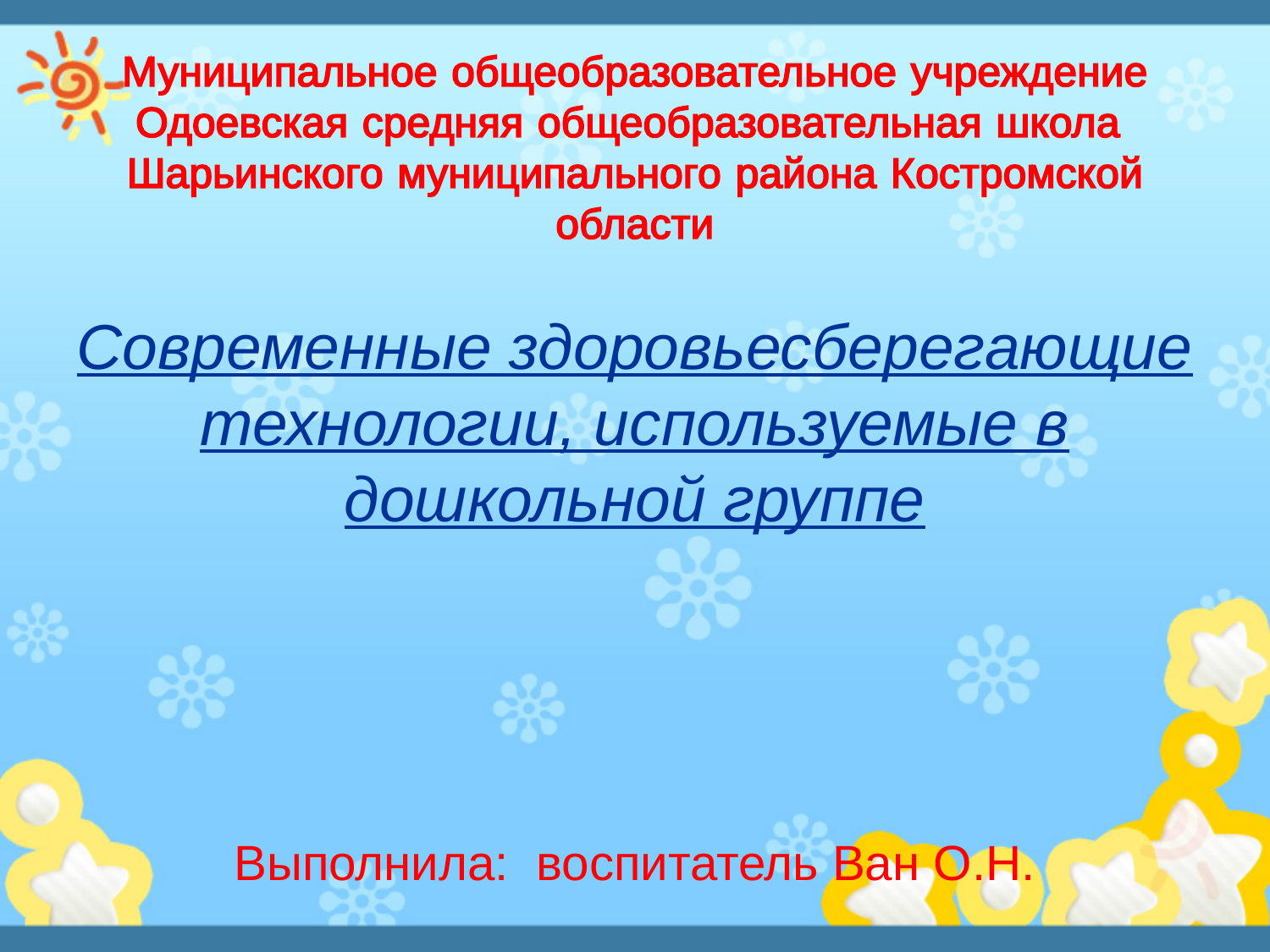

# Муниципальное общеобразовательное учреждение Одоевская средняя общеобразовательная школа Шарьинского муниципального района Костромской области Современные здоровьесберегающие технологии, используемые в дошкольной группе Выполнила:  воспитатель Ван О.Н.